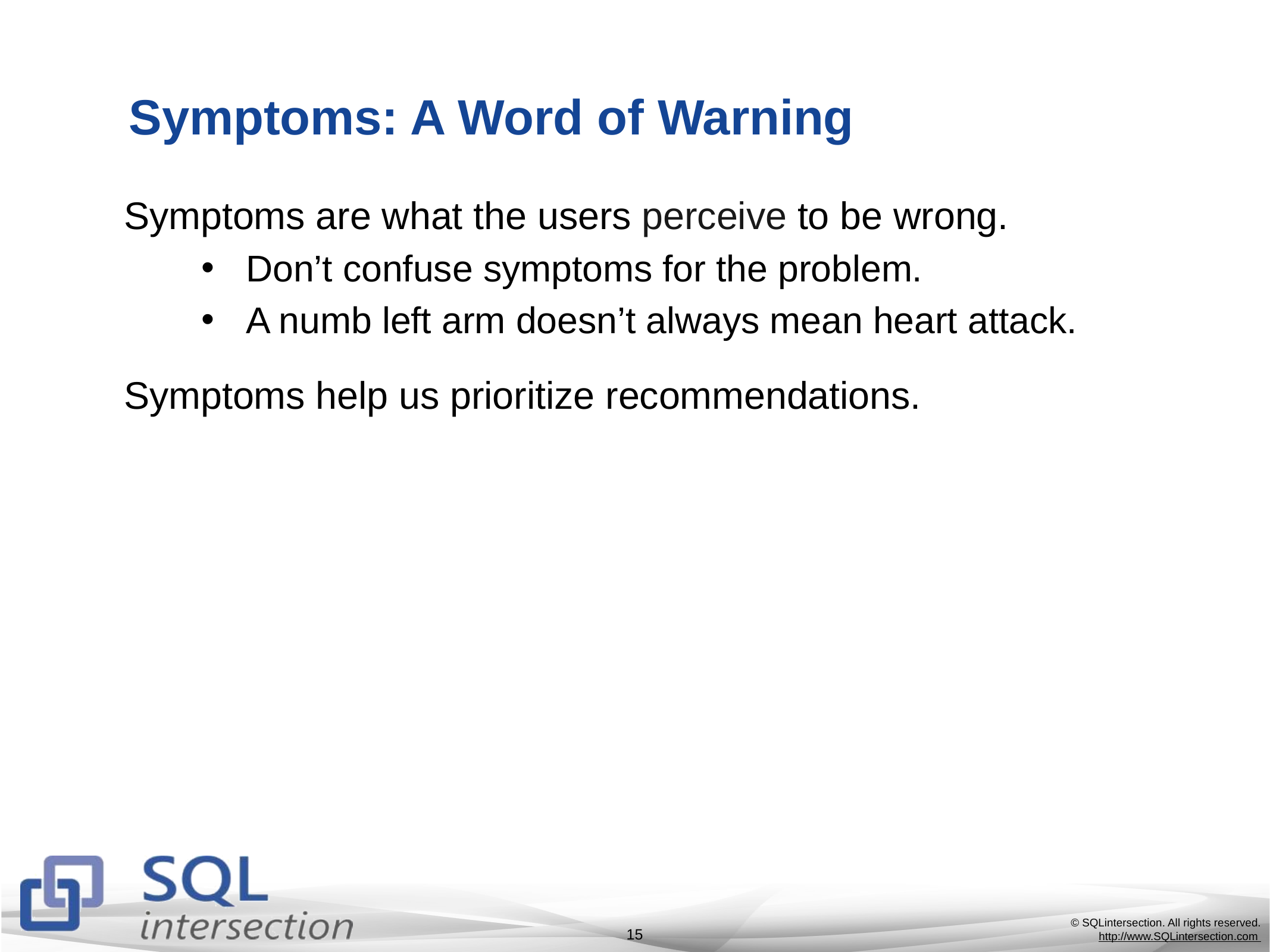

# Symptoms: A Word of Warning
Symptoms are what the users perceive to be wrong.
Don’t confuse symptoms for the problem.
A numb left arm doesn’t always mean heart attack.
Symptoms help us prioritize recommendations.